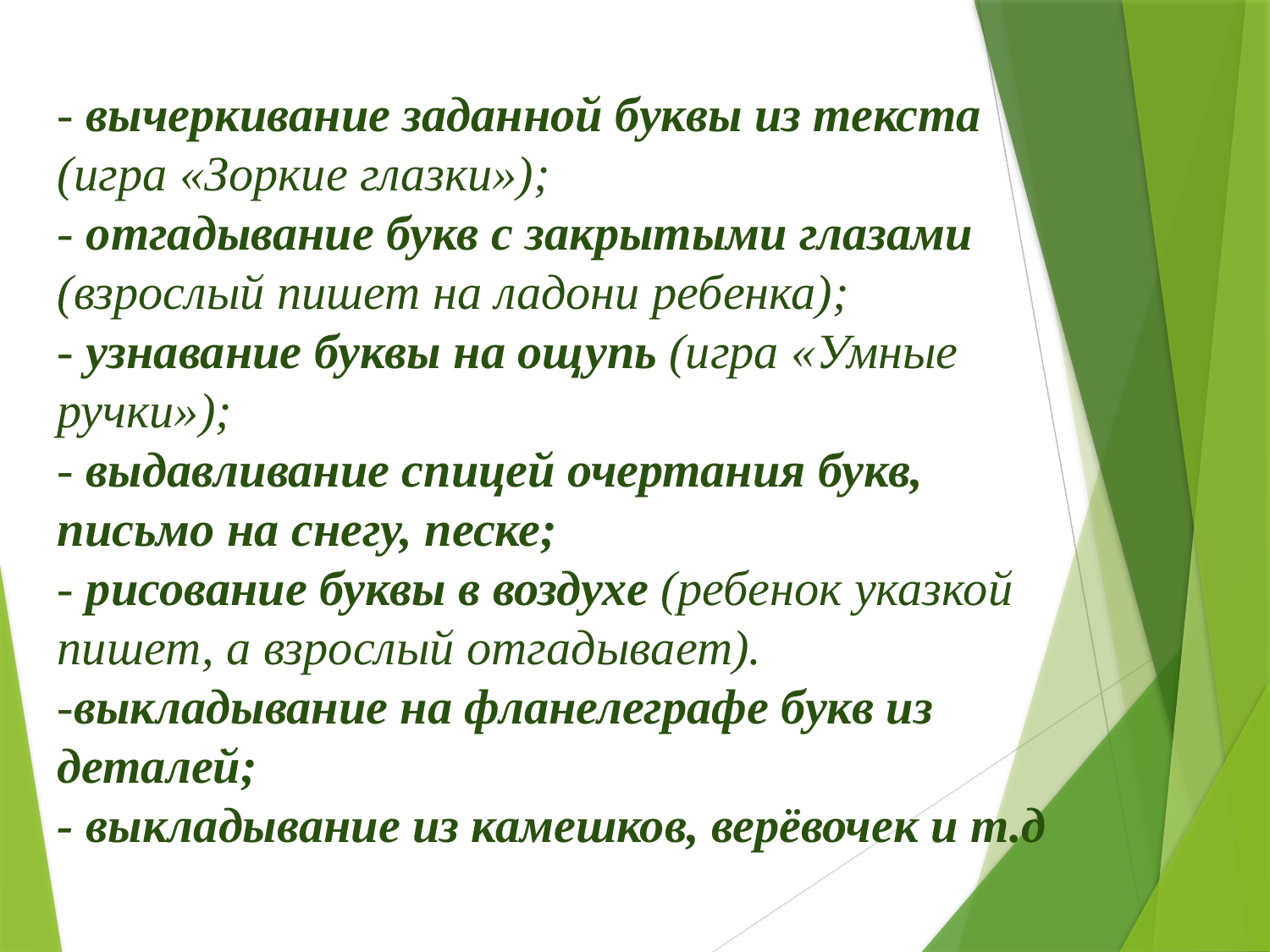

- вычеркивание заданной буквы из текста (игра «Зоркие глазки»);
- отгадывание букв с закрытыми глазами (взрослый пишет на ладони ребенка);
- узнавание буквы на ощупь (игра «Умные ручки»);
- выдавливание спицей очертания букв, письмо на снегу, песке;
- рисование буквы в воздухе (ребенок указкой пишет, а взрослый отгадывает).
-выкладывание на фланелеграфе букв из деталей;
- выкладывание из камешков, верёвочек и т.д